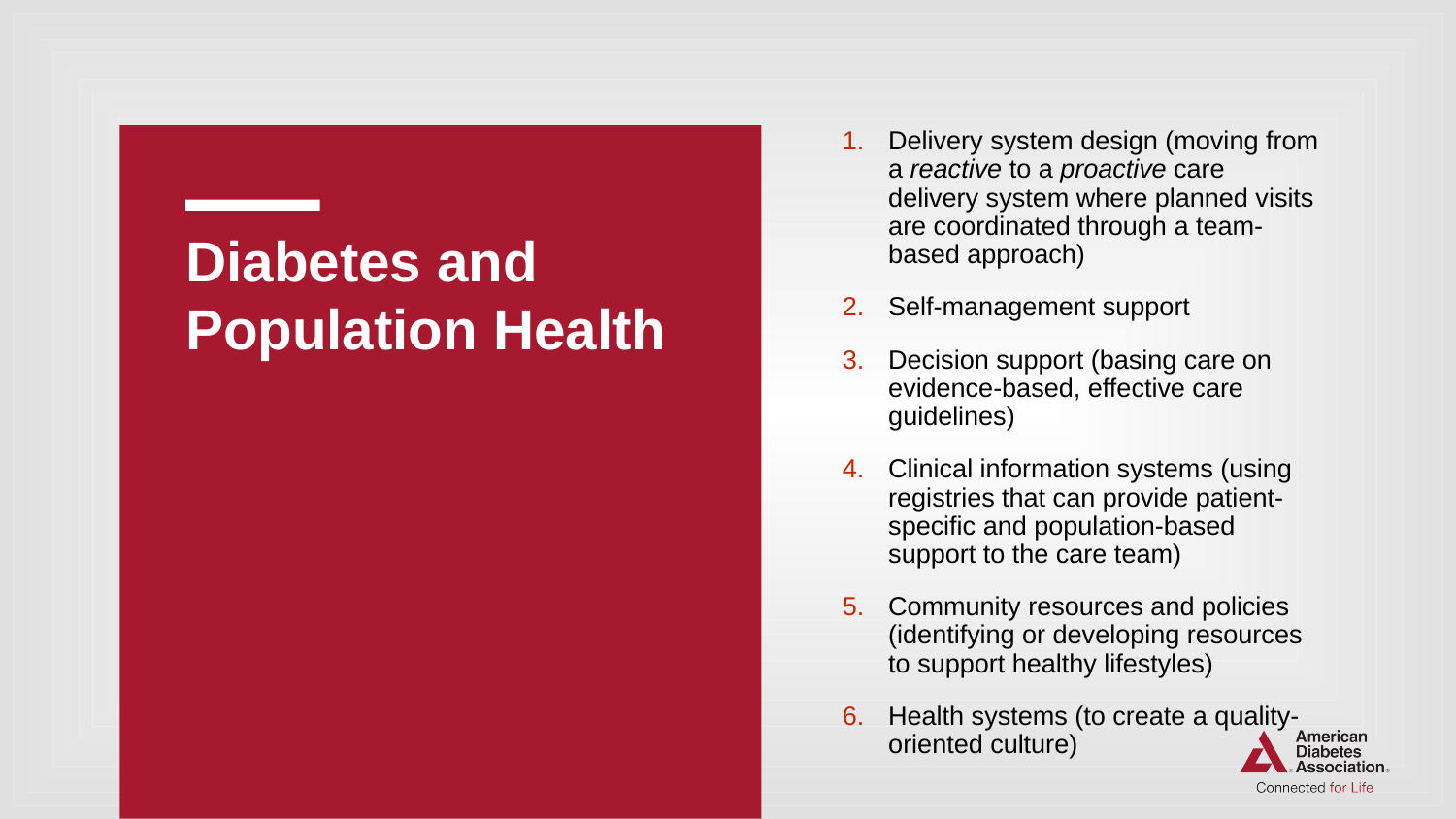

Delivery system design (moving from a reactive to a proactive care delivery system where planned visits are coordinated through a team-based approach)
Self-management support
Decision support (basing care on evidence-based, effective care guidelines)
Clinical information systems (using registries that can provide patient-specific and population-based support to the care team)
Community resources and policies (identifying or developing resources to support healthy lifestyles)
Health systems (to create a quality-oriented culture)
# Diabetes and Population Health